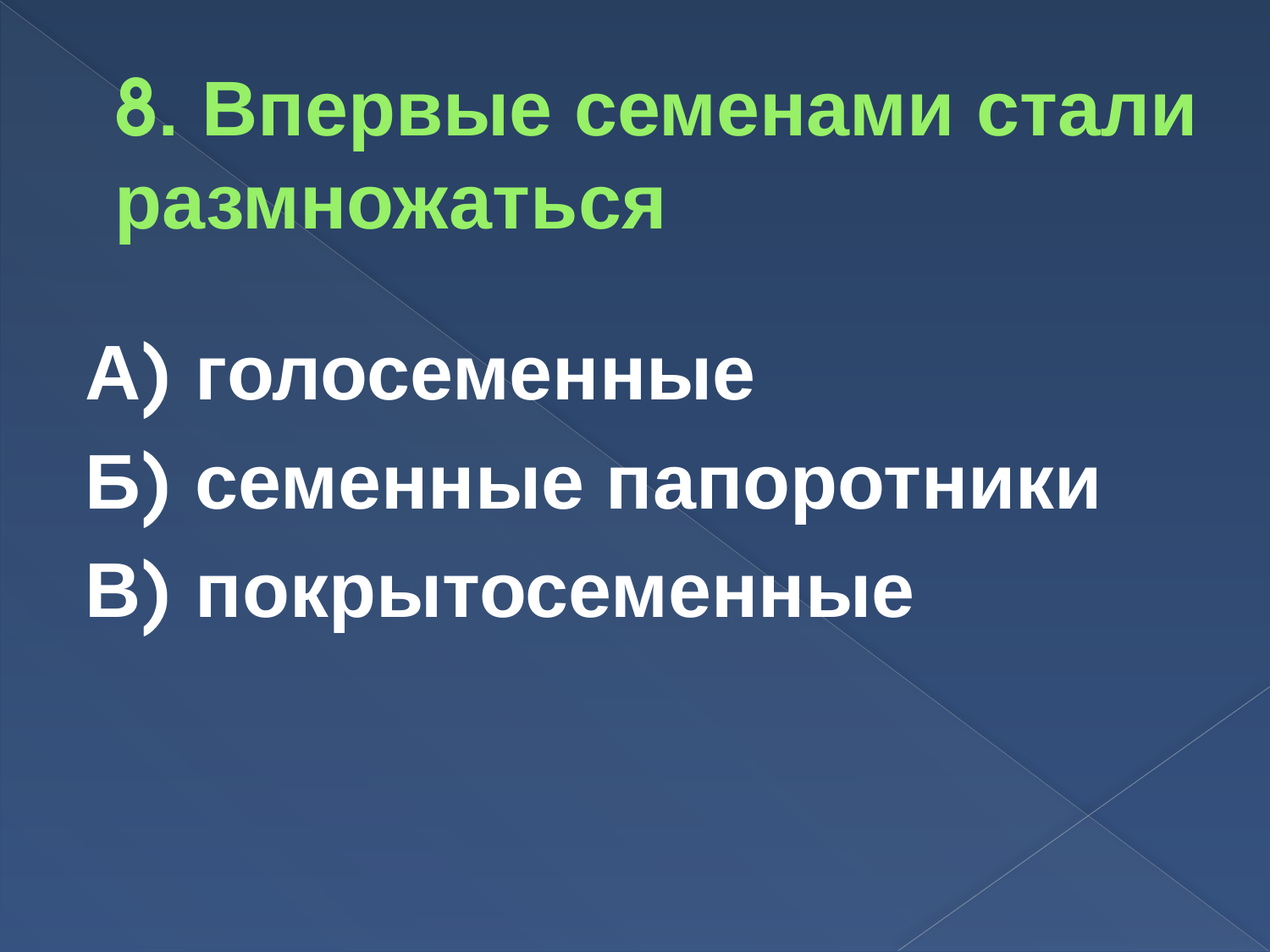

# 8. Впервые семенами стали размножаться
А) голосеменные
Б) семенные папоротники
В) покрытосеменные